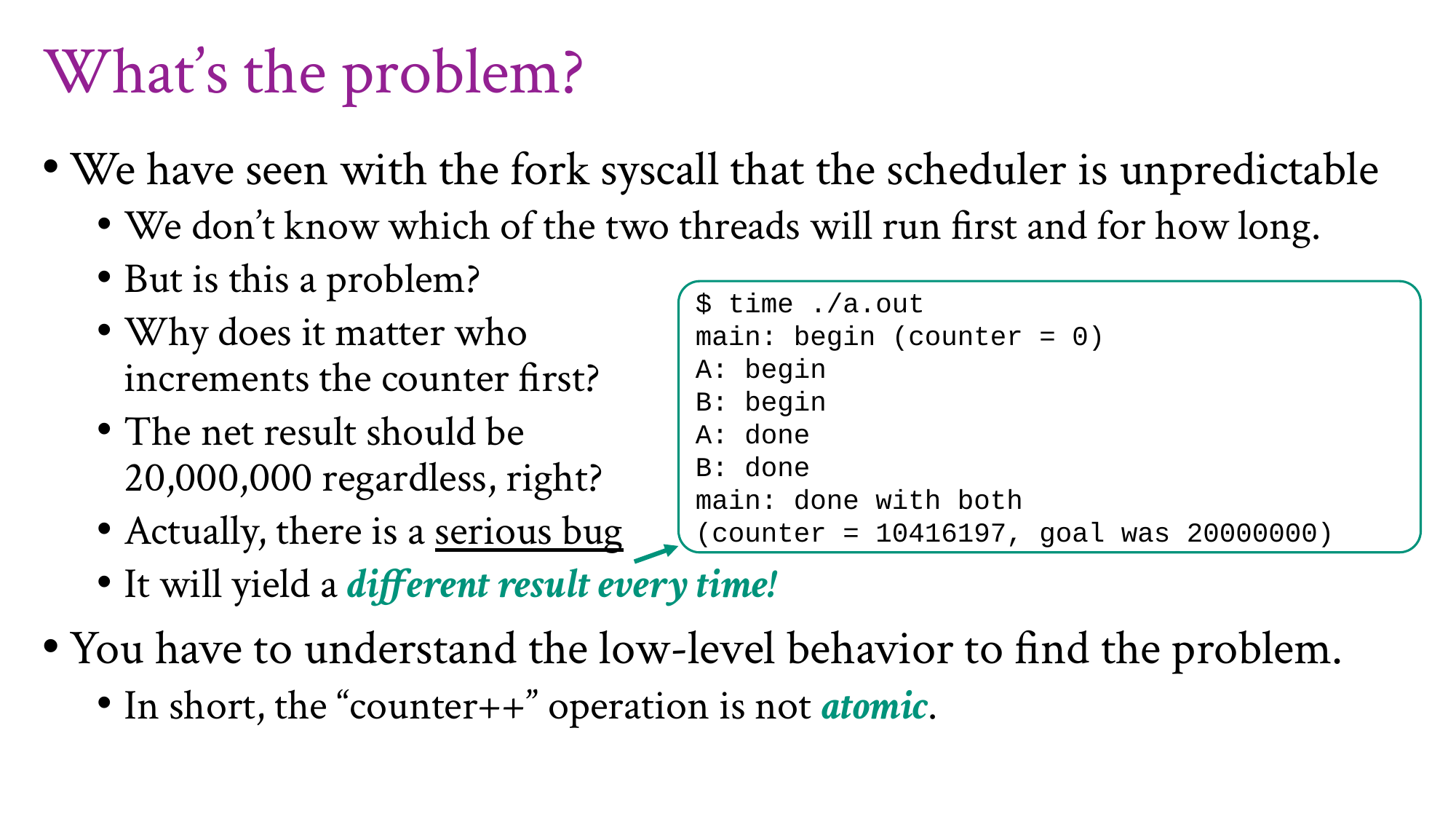

# What’s the problem?
We have seen with the fork syscall that the scheduler is unpredictable
We don’t know which of the two threads will run first and for how long.
But is this a problem?
Why does it matter who
increments the counter first?
The net result should be
20,000,000 regardless, right?
Actually, there is a serious bug
It will yield a different result every time!
You have to understand the low-level behavior to find the problem.
In short, the “counter++” operation is not atomic.
$ time ./a.out
main: begin (counter = 0)
A: begin
B: begin
A: done
B: done
main: done with both
(counter = 10416197, goal was 20000000)